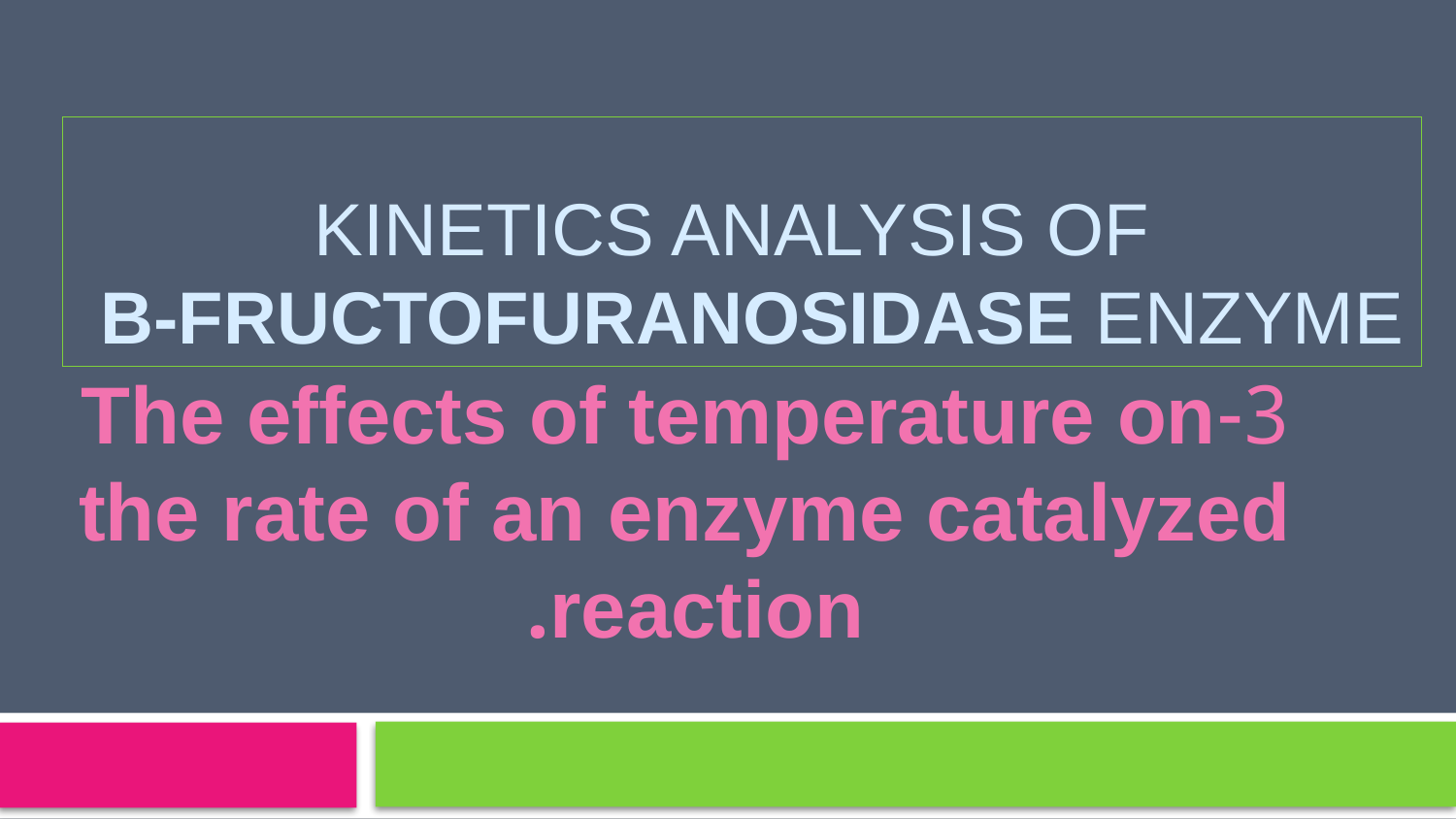

Kinetics analysis of
β-fructofuranosidase enzyme
3-The effects of temperature on the rate of an enzyme catalyzed reaction.